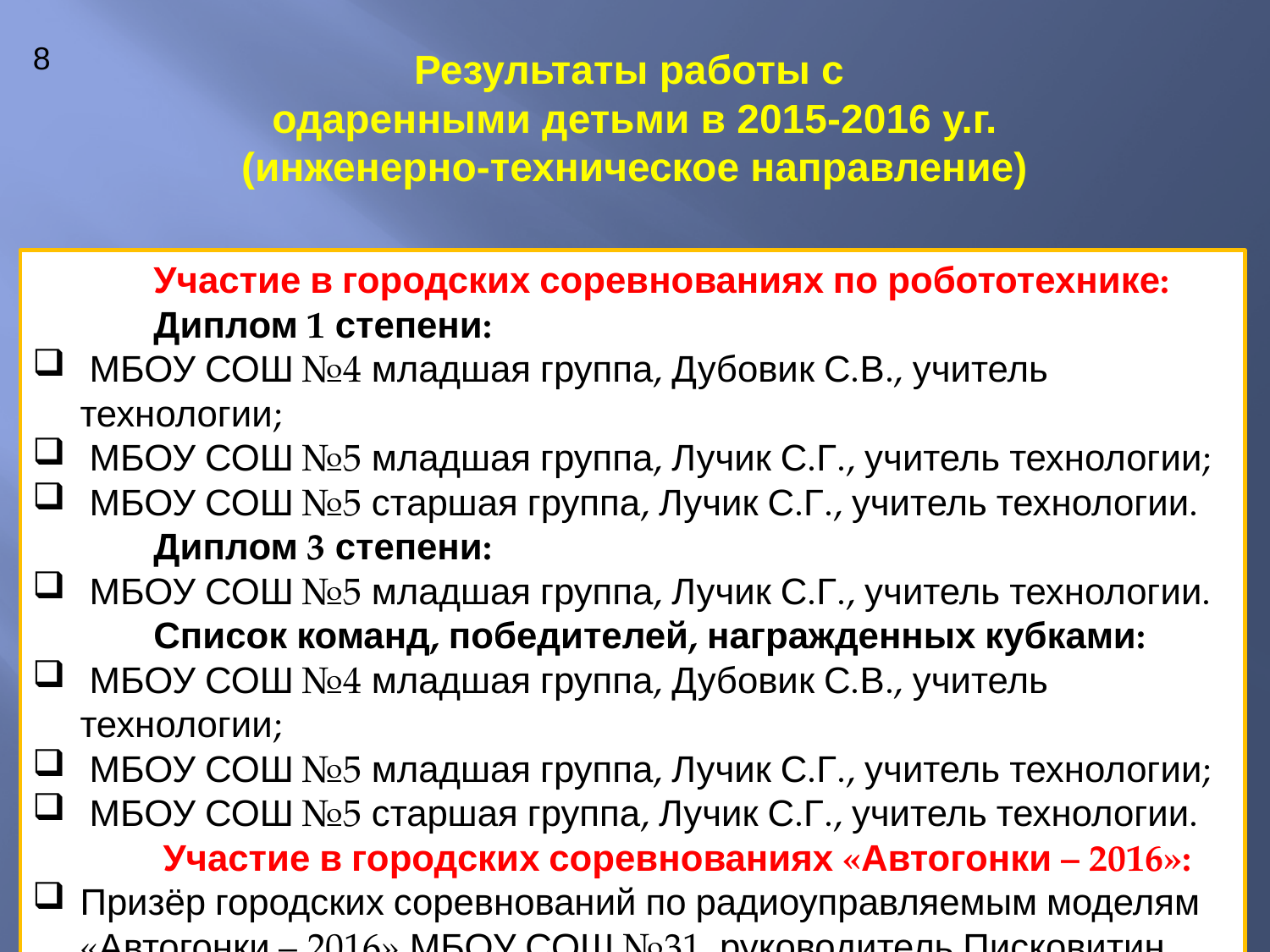

8
# Результаты работы с одаренными детьми в 2015-2016 у.г. (инженерно-техническое направление)
             Участие в городских соревнованиях по робототехнике:
             Диплом 1 степени:
 МБОУ СОШ №4 младшая группа, Дубовик С.В., учитель технологии;
 МБОУ СОШ №5 младшая группа, Лучик С.Г., учитель технологии;
 МБОУ СОШ №5 старшая группа, Лучик С.Г., учитель технологии.
             Диплом 3 степени:
 МБОУ СОШ №5 младшая группа, Лучик С.Г., учитель технологии.
             Список команд, победителей, награжденных кубками:
 МБОУ СОШ №4 младшая группа, Дубовик С.В., учитель технологии;
 МБОУ СОШ №5 младшая группа, Лучик С.Г., учитель технологии;
 МБОУ СОШ №5 старшая группа, Лучик С.Г., учитель технологии.
              Участие в городских соревнованиях «Автогонки – 2016»:
Призёр городских соревнований по радиоуправляемым моделям «Автогонки – 2016» МБОУ СОШ №31, руководитель Писковитин А.В., учитель технологии.